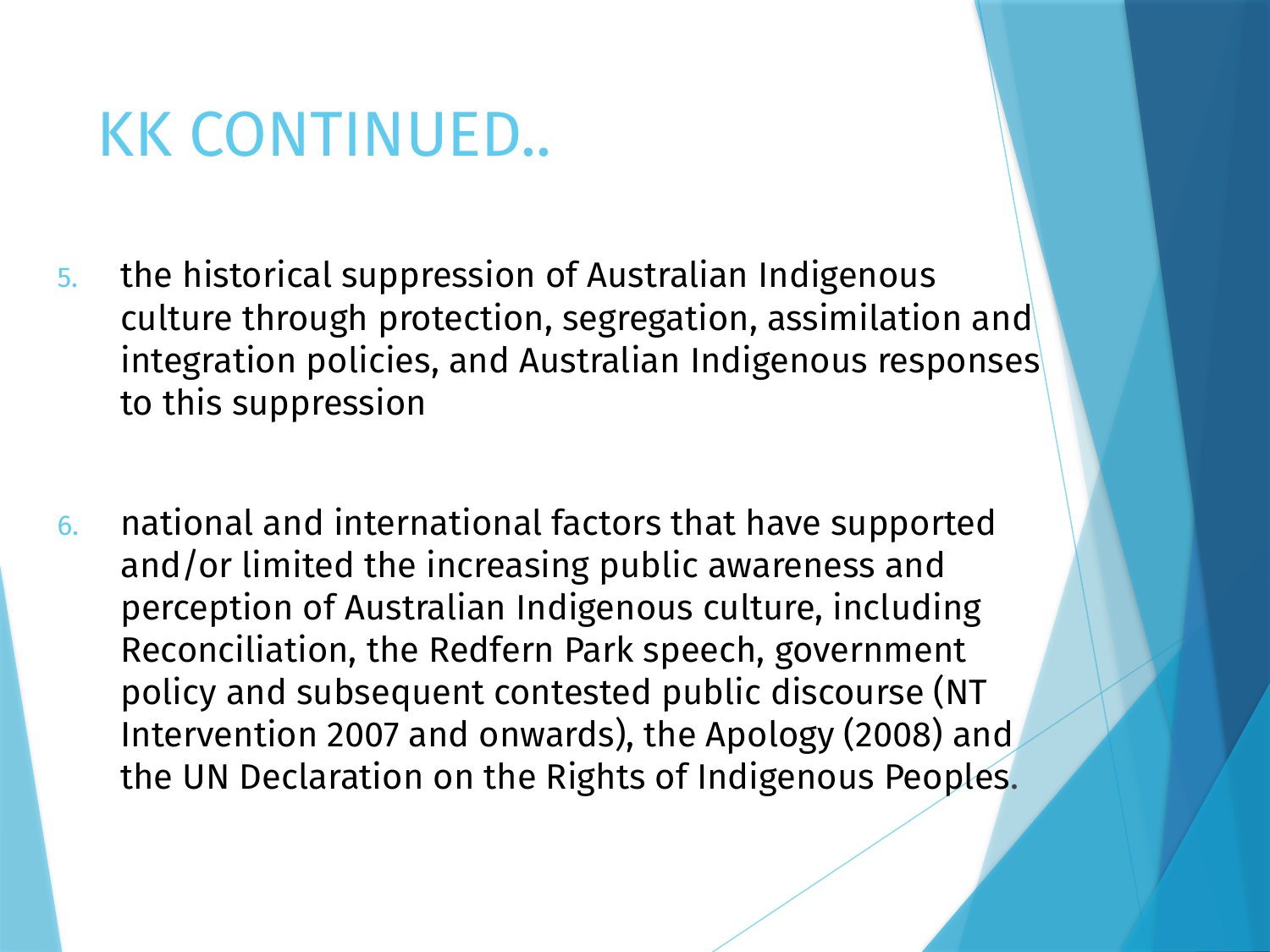

# KK CONTINUED..
the historical suppression of Australian Indigenous culture through protection, segregation, assimilation and integration policies, and Australian Indigenous responses to this suppression

national and international factors that have supported and/or limited the increasing public awareness and perception of Australian Indigenous culture, including Reconciliation, the Redfern Park speech, government policy and subsequent contested public discourse (NT Intervention 2007 and onwards), the Apology (2008) and the UN Declaration on the Rights of Indigenous Peoples.